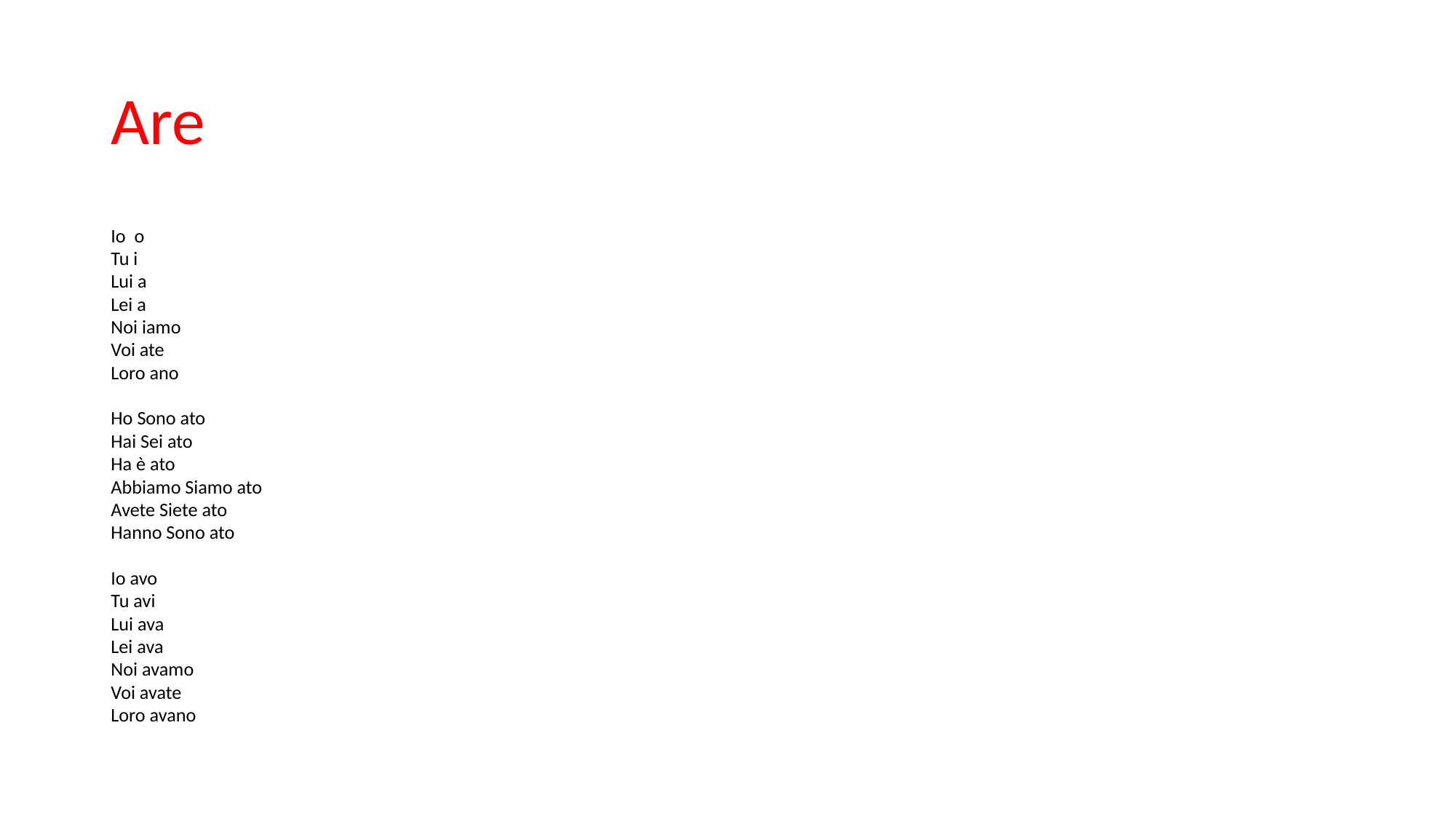

# Are
Io  o
Tu i
Lui a
Lei a
Noi iamo
Voi ate
Loro ano

Ho Sono ato
Hai Sei ato
Ha è ato
Abbiamo Siamo ato
Avete Siete ato
Hanno Sono ato

Io avo
Tu avi
Lui ava
Lei ava
Noi avamo
Voi avate
Loro avano